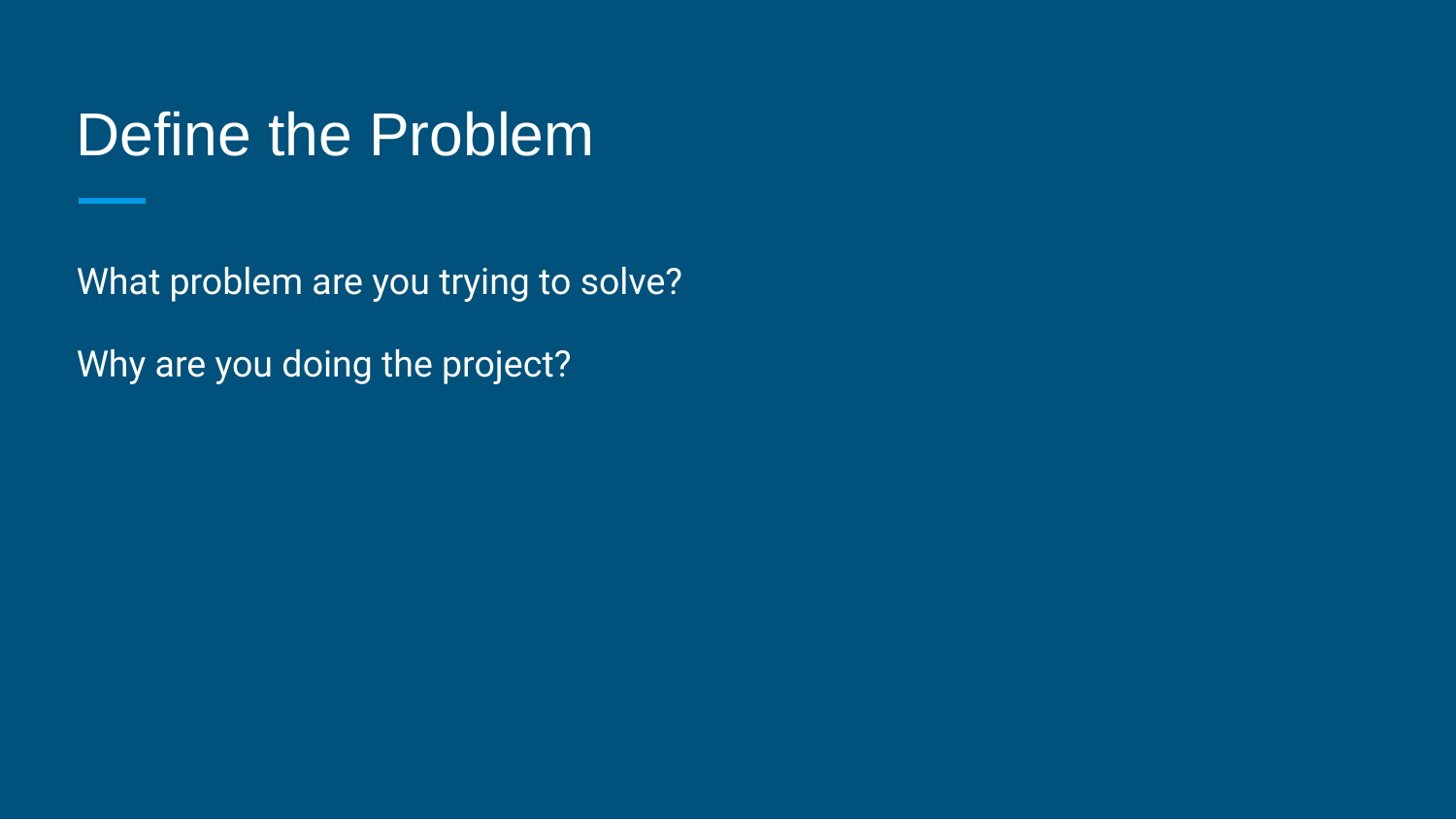

# Define the Problem
What problem are you trying to solve?
Why are you doing the project?